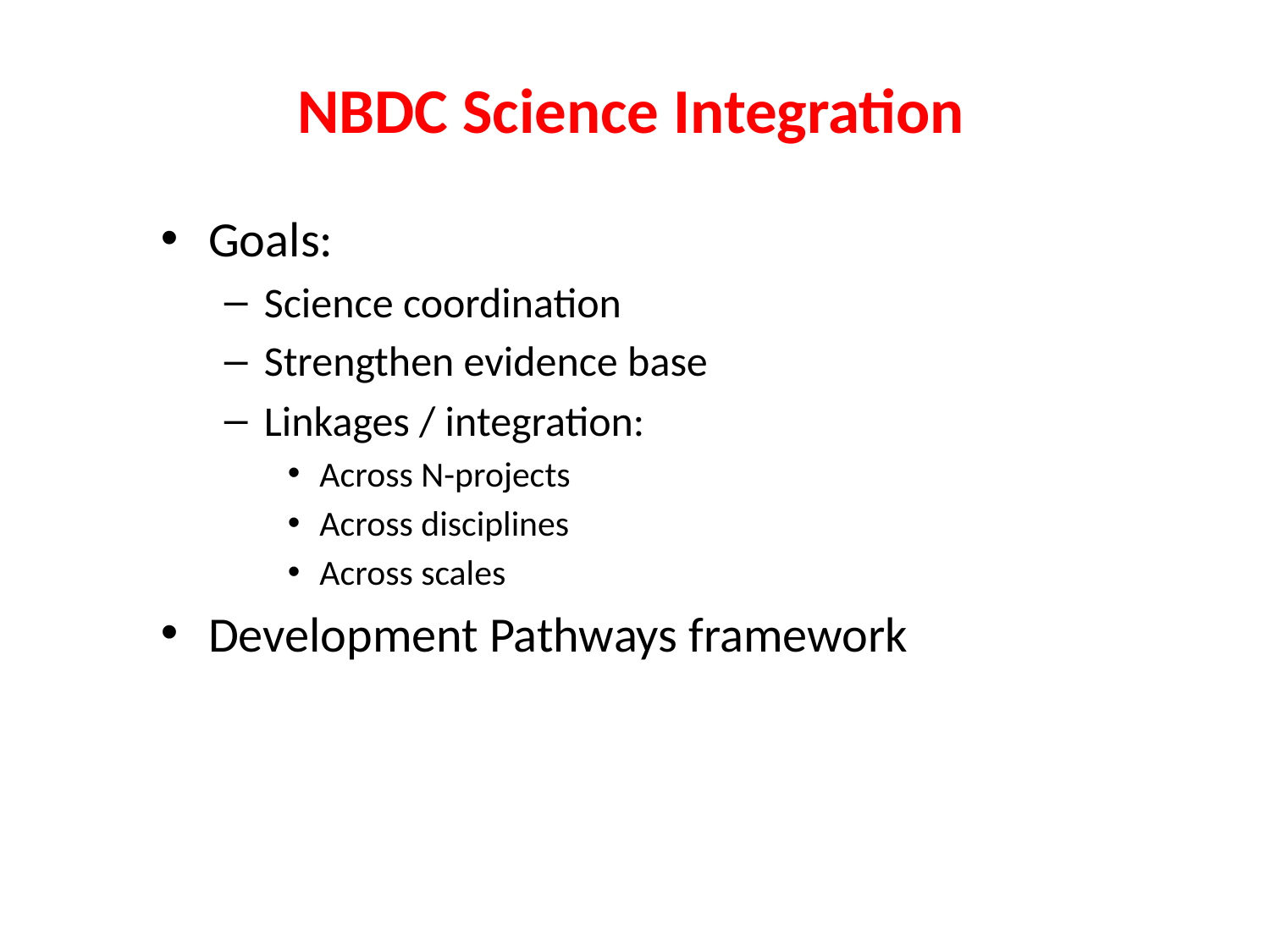

NBDC Science Integration
Goals:
Science coordination
Strengthen evidence base
Linkages / integration:
Across N-projects
Across disciplines
Across scales
Development Pathways framework